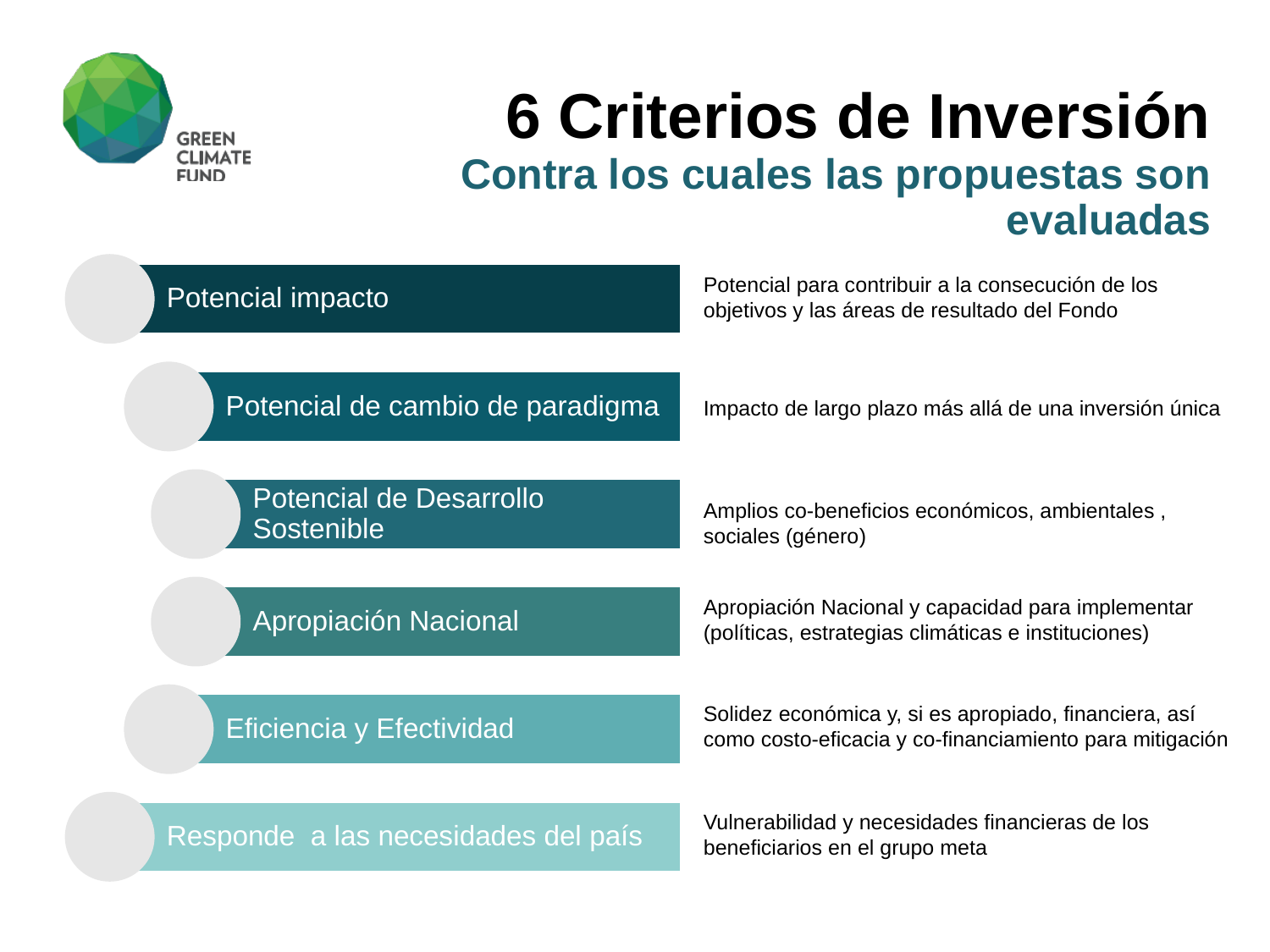

# 6 Criterios de Inversión Contra los cuales las propuestas son evaluadas
Potencial impacto
Potencial de cambio de paradigma
Potencial de Desarrollo Sostenible
Apropiación Nacional
Eficiencia y Efectividad
Responde  a las necesidades del país
Potencial para contribuir a la consecución de los objetivos y las áreas de resultado del Fondo
Impacto de largo plazo más allá de una inversión única
Amplios co-beneficios económicos, ambientales , sociales (género)
Apropiación Nacional y capacidad para implementar (políticas, estrategias climáticas e instituciones)
Solidez económica y, si es apropiado, financiera, así como costo-eficacia y co-financiamiento para mitigación
Vulnerabilidad y necesidades financieras de los beneficiarios en el grupo meta